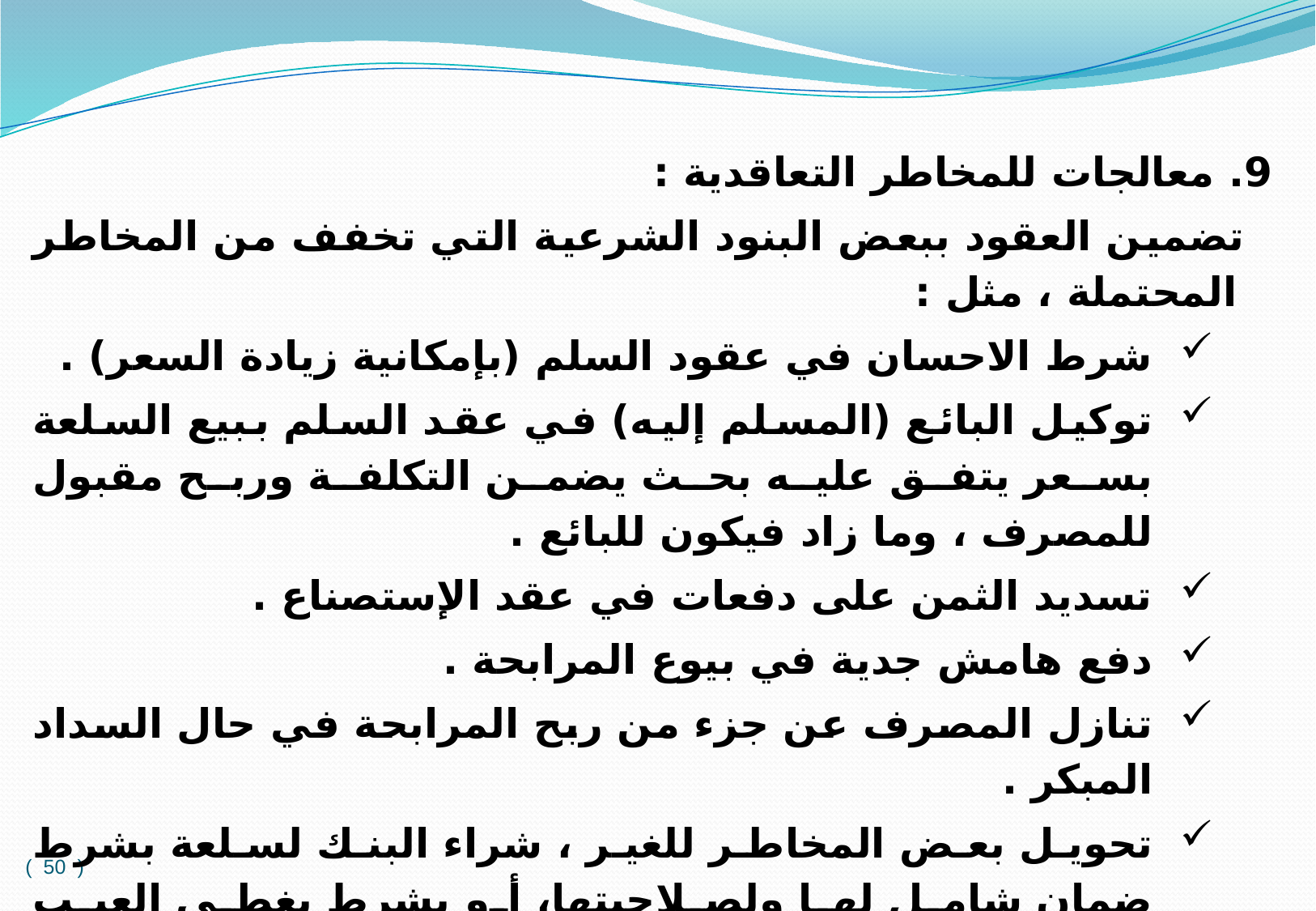

9. معالجات للمخاطر التعاقدية :
	  تضمين العقود ببعض البنود الشرعية التي تخفف من المخاطر المحتملة ، مثل :
شرط الاحسان في عقود السلم (بإمكانية زيادة السعر) .
توكيل البائع (المسلم إليه) في عقد السلم ببيع السلعة بسعر يتفق عليه بحث يضمن التكلفة وربح مقبول للمصرف ، وما زاد فيكون للبائع .
تسديد الثمن على دفعات في عقد الإستصناع .
دفع هامش جدية في بيوع المرابحة .
تنازل المصرف عن جزء من ربح المرابحة في حال السداد المبكر .
تحويل بعض المخاطر للغير ، شراء البنك لسلعة بشرط ضمان شامل لها ولصلاحيتها، أو بشرط يغطي العيب الخفي .
(  50  )